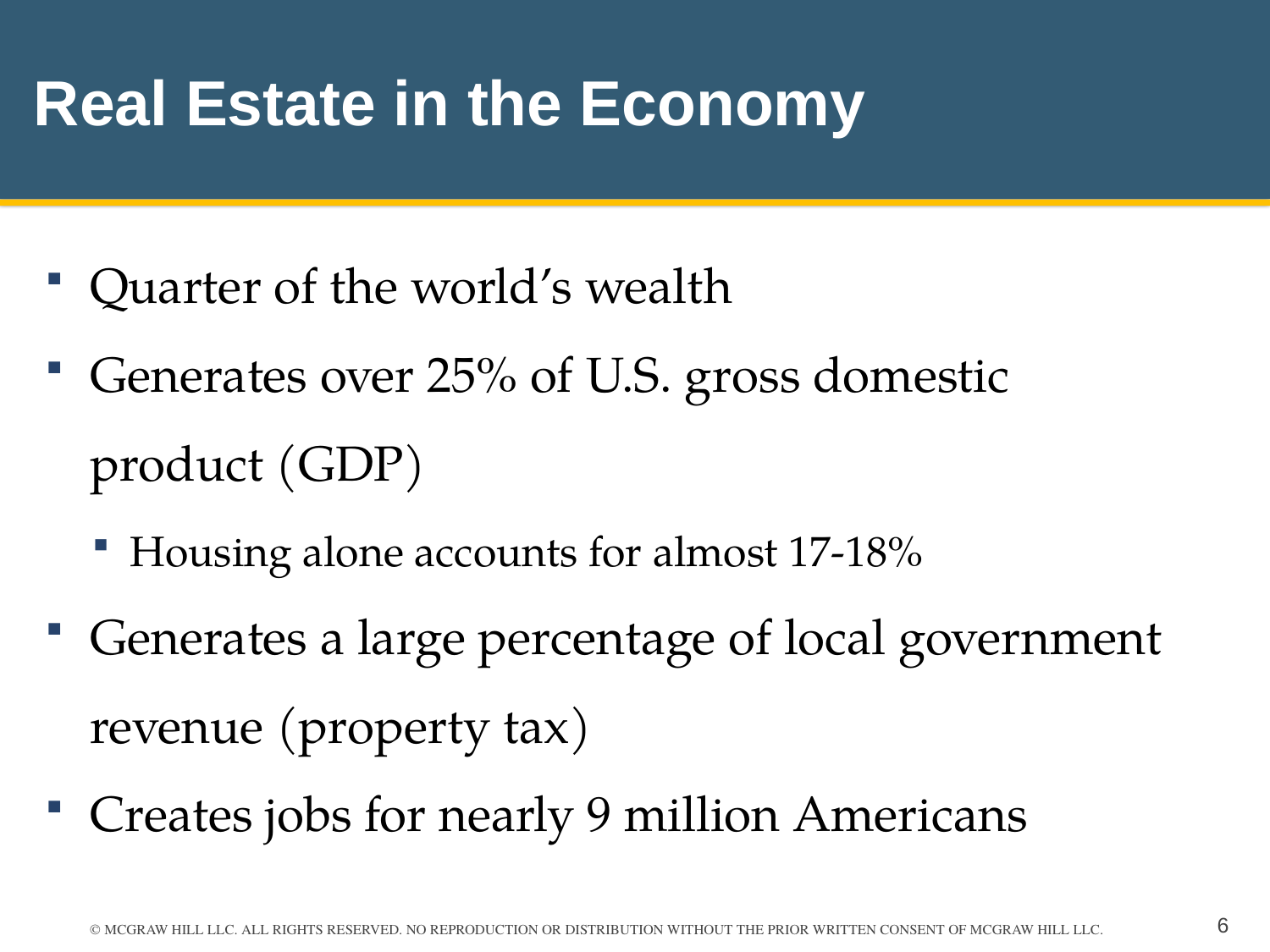

# Real Estate in the Economy
Quarter of the world’s wealth
Generates over 25% of U.S. gross domestic product (GDP)
Housing alone accounts for almost 17-18%
Generates a large percentage of local government revenue (property tax)
Creates jobs for nearly 9 million Americans

© MCGRAW HILL LLC. ALL RIGHTS RESERVED. NO REPRODUCTION OR DISTRIBUTION WITHOUT THE PRIOR WRITTEN CONSENT OF MCGRAW HILL LLC.
6